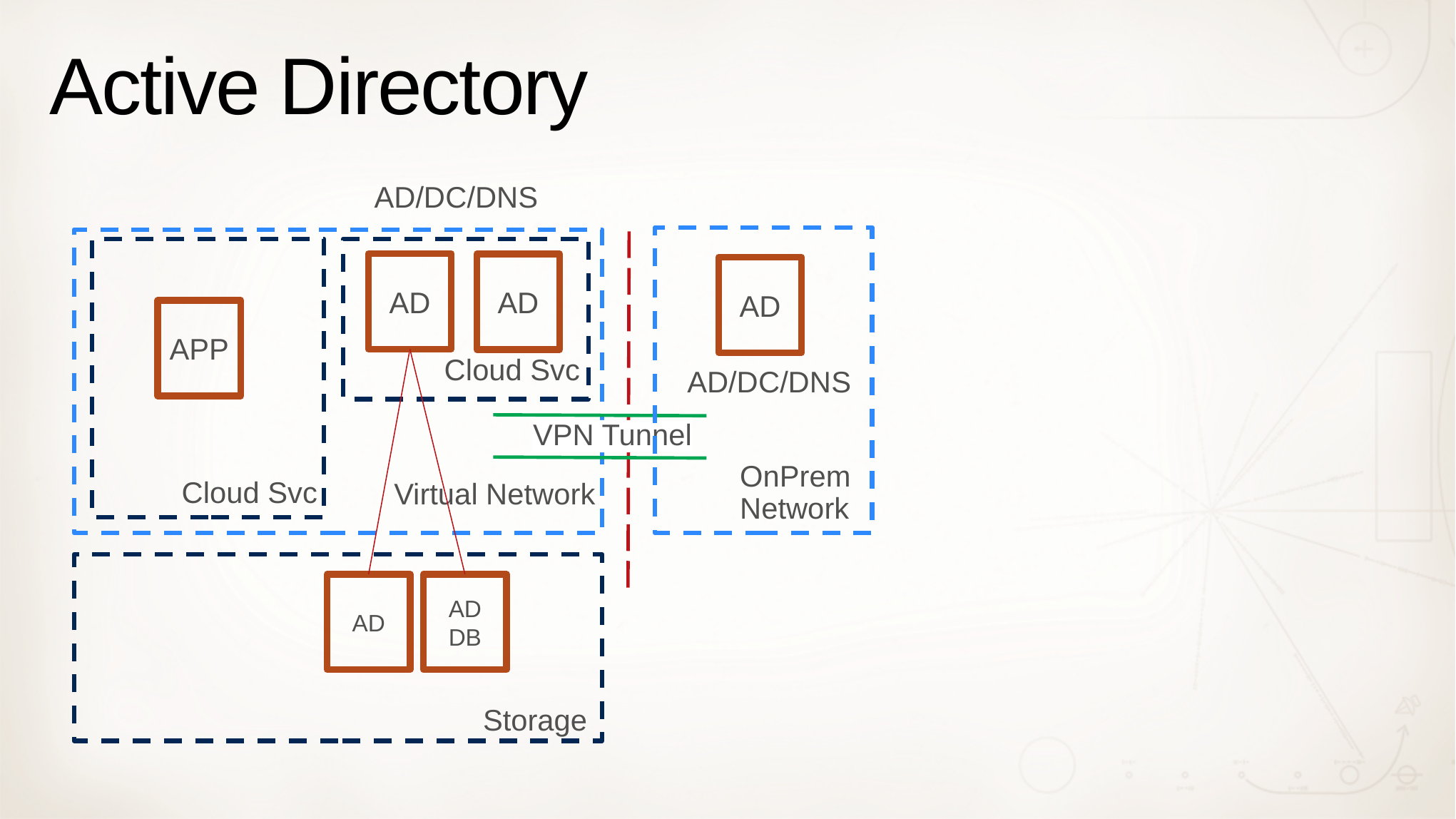

# Active Directory
AD/DC/DNS

AD
AD
AD
APP
Cloud Svc
AD/DC/DNS

VPN Tunnel
OnPrem Network
Cloud Svc
Virtual Network

AD
AD
DB
Storage